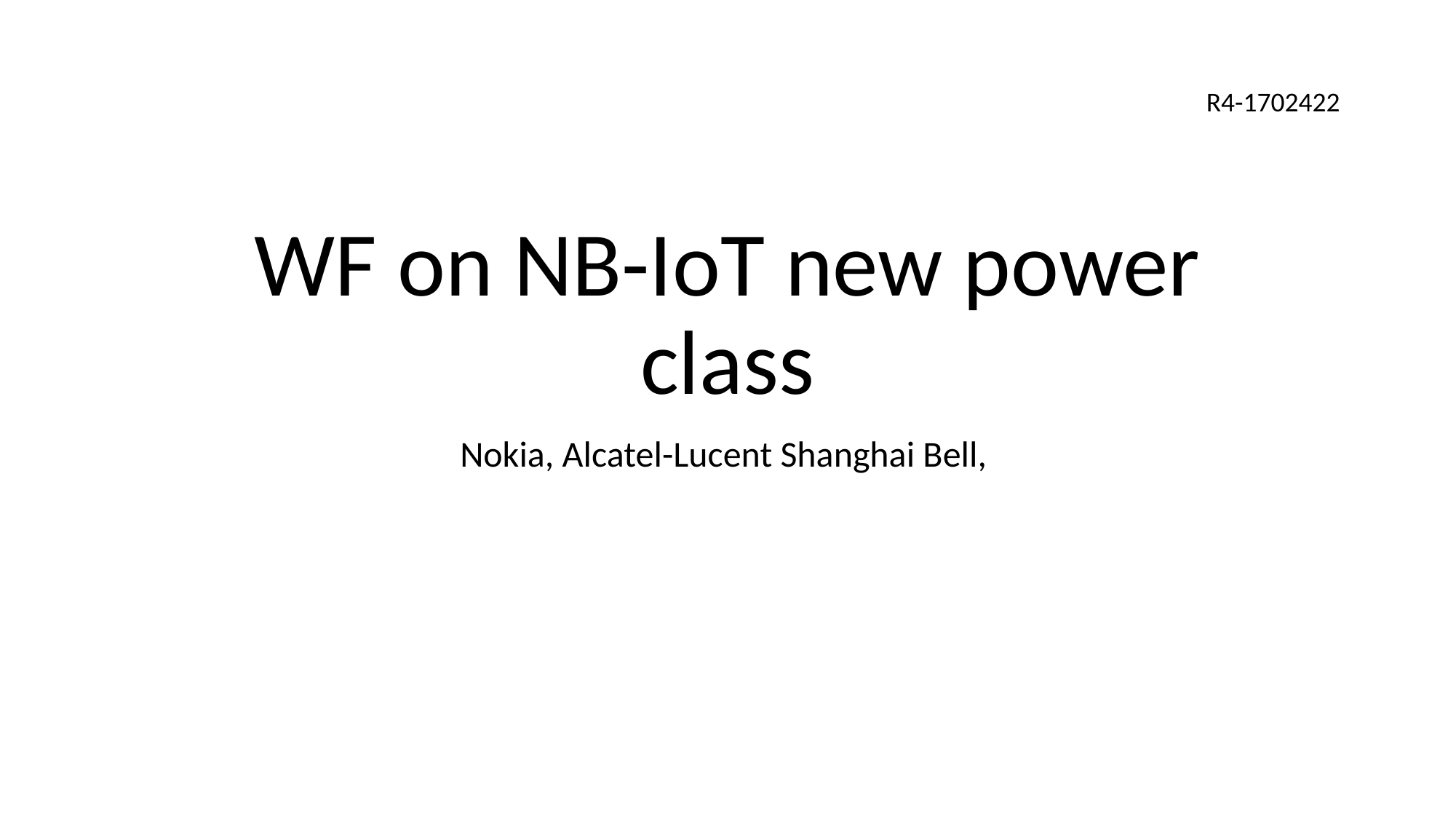

R4-1702422
# WF on NB-IoT new power class
Nokia, Alcatel-Lucent Shanghai Bell,